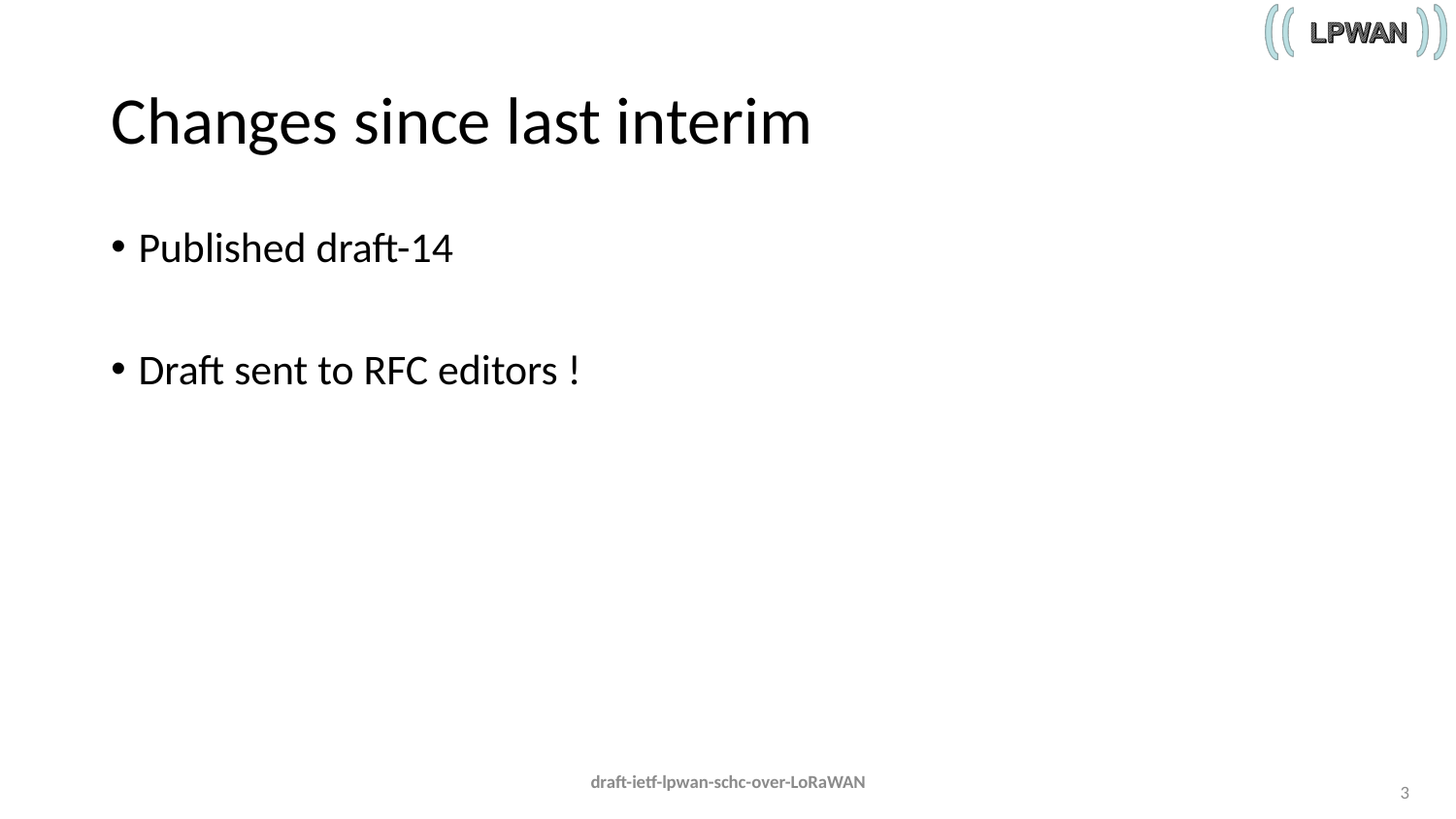

# Changes since last interim
Published draft-14

Draft sent to RFC editors !

draft-ietf-lpwan-schc-over-LoRaWAN
3